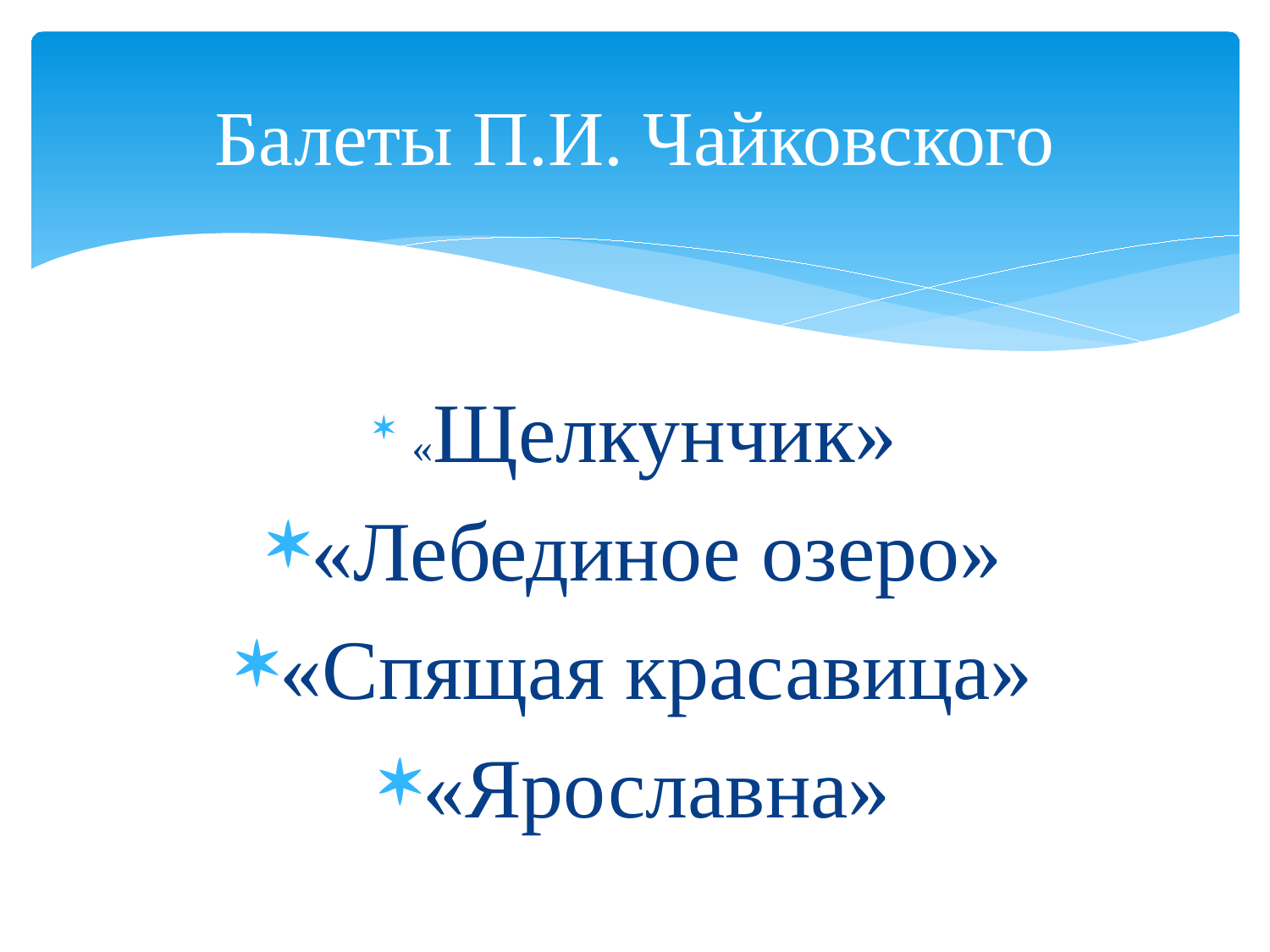

# Балеты П.И. Чайковского
«Щелкунчик»
«Лебединое озеро»
«Спящая красавица»
«Ярославна»